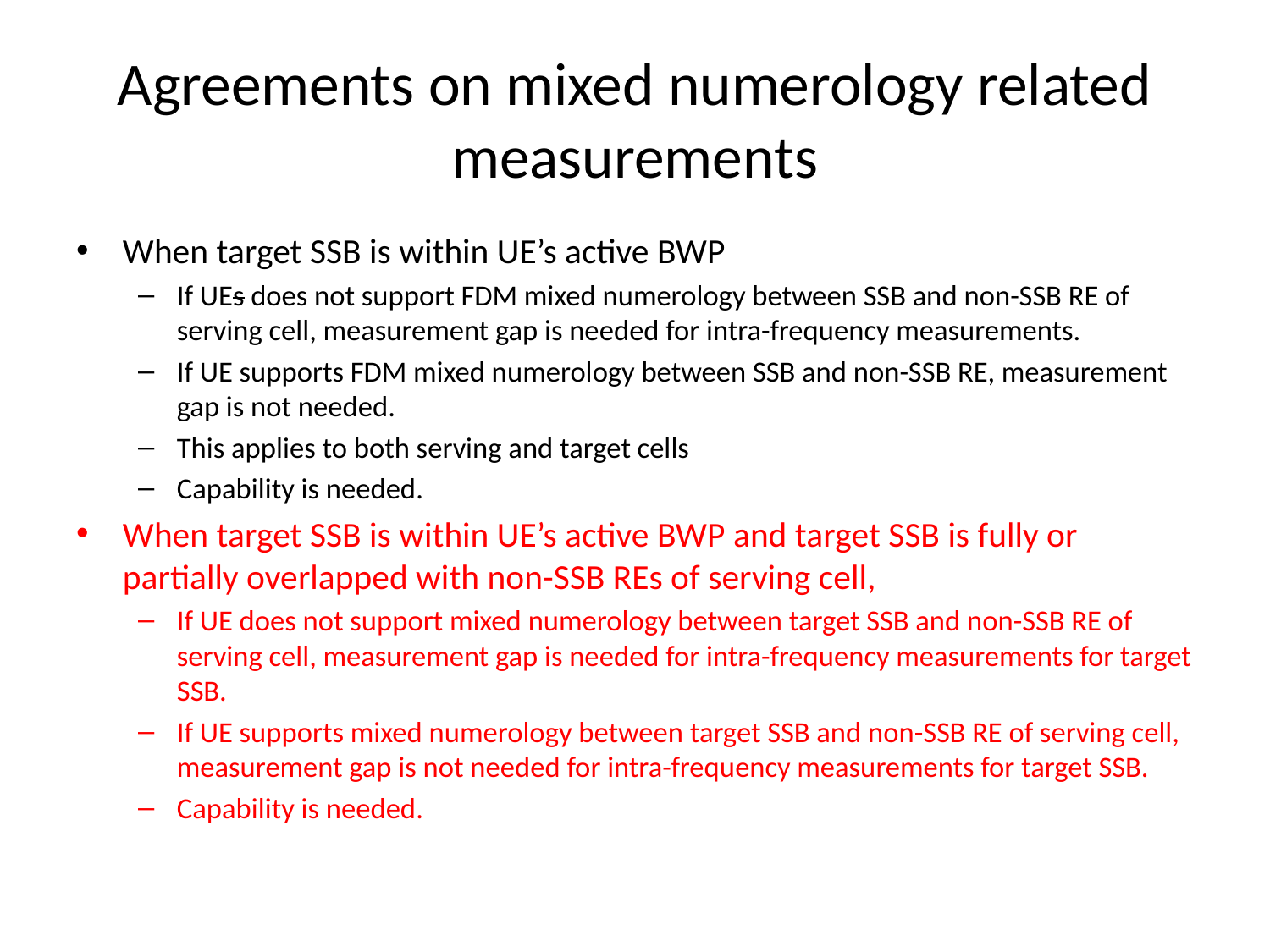

# Agreements on mixed numerology related measurements
When target SSB is within UE’s active BWP
If UEs does not support FDM mixed numerology between SSB and non-SSB RE of serving cell, measurement gap is needed for intra-frequency measurements.
If UE supports FDM mixed numerology between SSB and non-SSB RE, measurement gap is not needed.
This applies to both serving and target cells
Capability is needed.
When target SSB is within UE’s active BWP and target SSB is fully or partially overlapped with non-SSB REs of serving cell,
If UE does not support mixed numerology between target SSB and non-SSB RE of serving cell, measurement gap is needed for intra-frequency measurements for target SSB.
If UE supports mixed numerology between target SSB and non-SSB RE of serving cell, measurement gap is not needed for intra-frequency measurements for target SSB.
Capability is needed.